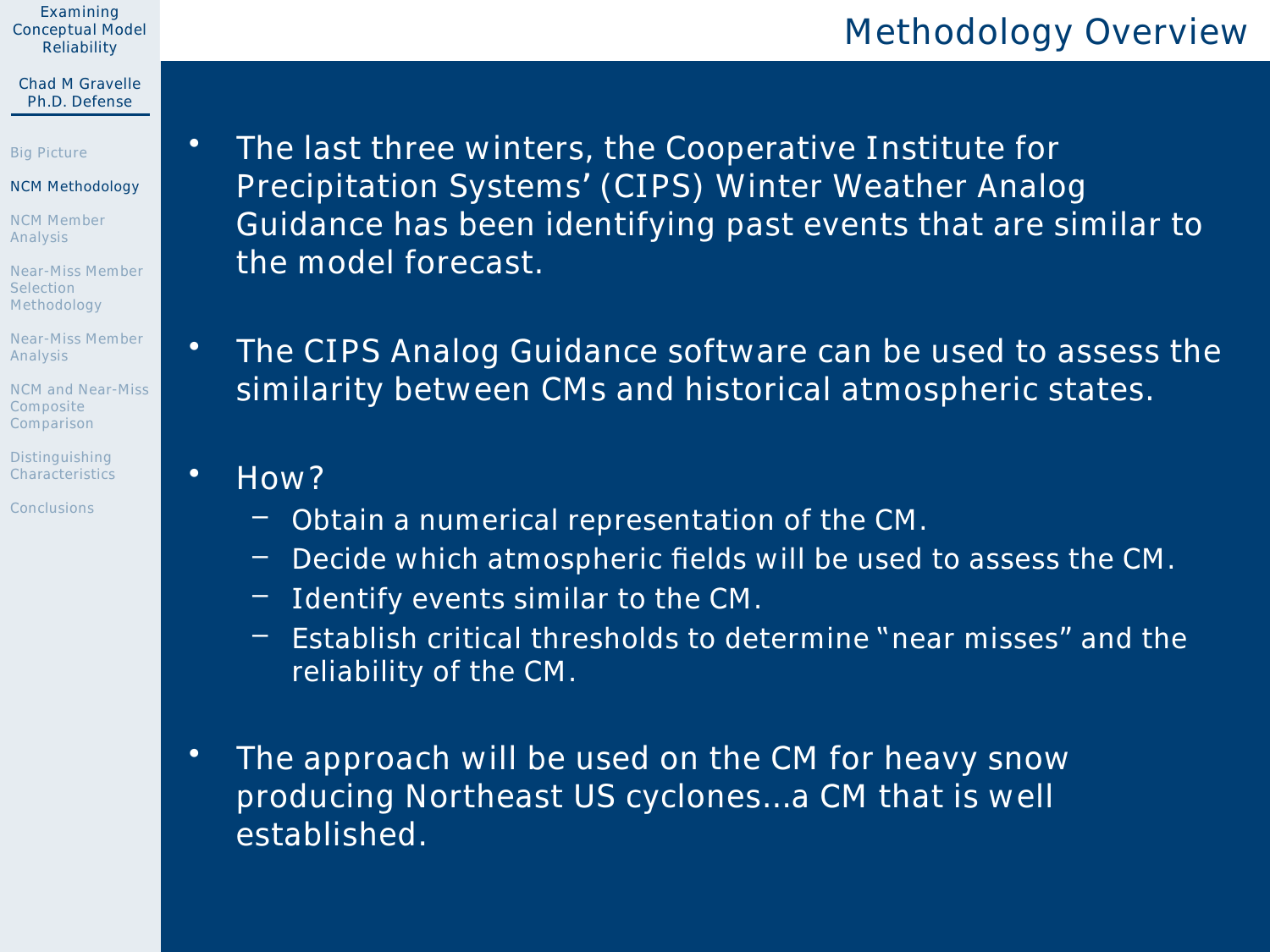

Methodology Overview
Examining Conceptual Model Reliability

Chad M Gravelle
Ph.D. Defense

Big Picture

NCM Methodology

NCM Member Analysis

Near-Miss Member Selection Methodology

Near-Miss Member Analysis

NCM and Near-Miss Composite
Comparison

Distinguishing Characteristics

Conclusions

The last three winters, the Cooperative Institute for Precipitation Systems’ (CIPS) Winter Weather Analog Guidance has been identifying past events that are similar to the model forecast.

The CIPS Analog Guidance software can be used to assess the similarity between CMs and historical atmospheric states.

How?
Obtain a numerical representation of the CM.
Decide which atmospheric fields will be used to assess the CM.
Identify events similar to the CM.
Establish critical thresholds to determine “near misses” and the reliability of the CM.

The approach will be used on the CM for heavy snow producing Northeast US cyclones...a CM that is well established.